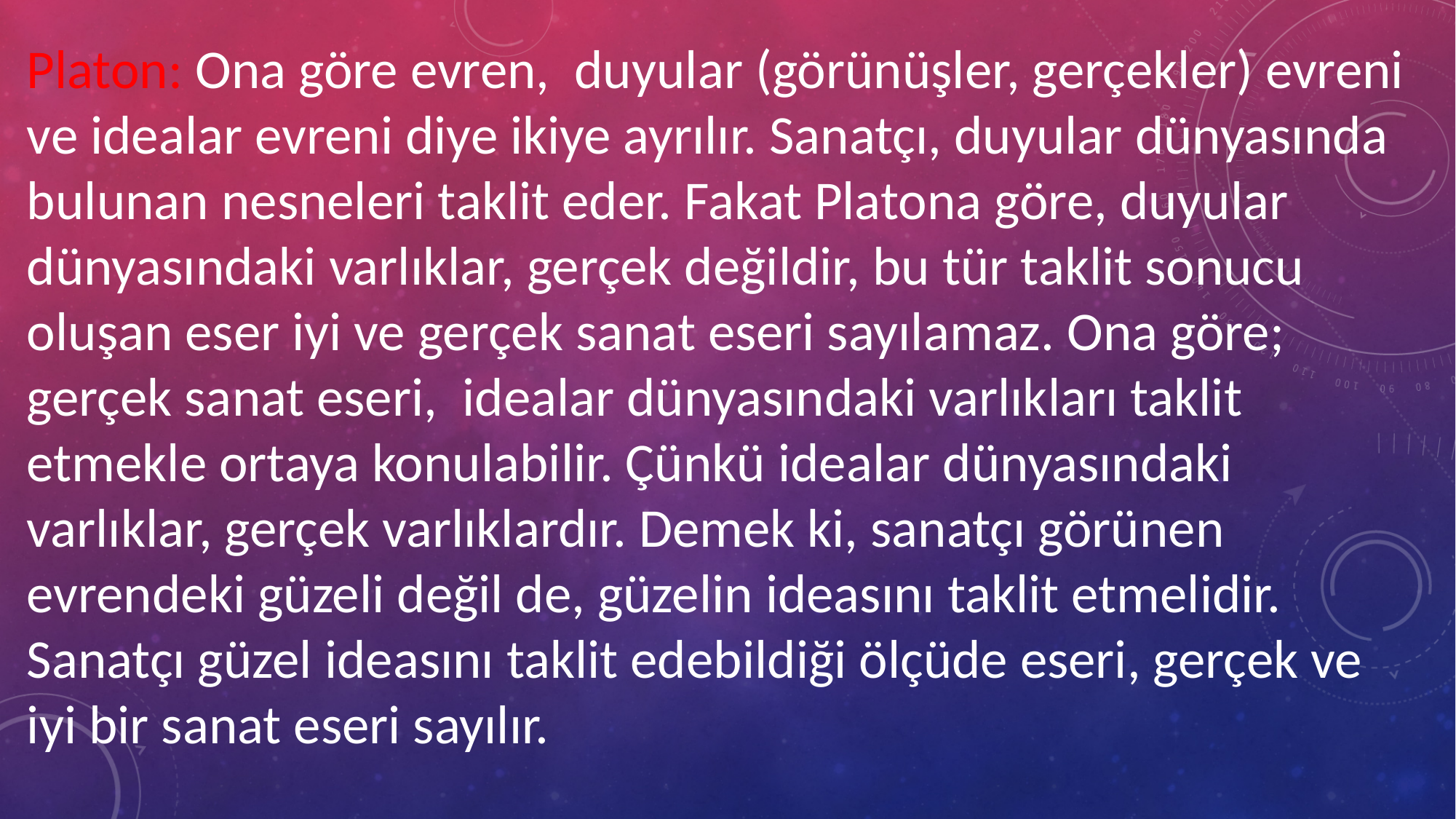

Platon: Ona göre evren,  duyular (görünüşler, gerçekler) evreni ve idealar evreni diye ikiye ayrılır. Sanatçı, duyular dünyasında bulunan nesneleri taklit eder. Fakat Platona göre, duyular dünyasındaki varlıklar, gerçek değildir, bu tür taklit sonucu oluşan eser iyi ve gerçek sanat eseri sayılamaz. Ona göre; gerçek sanat eseri,  idealar dünyasındaki varlıkları taklit etmekle ortaya konulabilir. Çünkü idealar dünyasındaki varlıklar, gerçek varlıklardır. Demek ki, sanatçı görünen evrendeki güzeli değil de, güzelin ideasını taklit etmelidir. Sanatçı güzel ideasını taklit edebildiği ölçüde eseri, gerçek ve iyi bir sanat eseri sayılır.